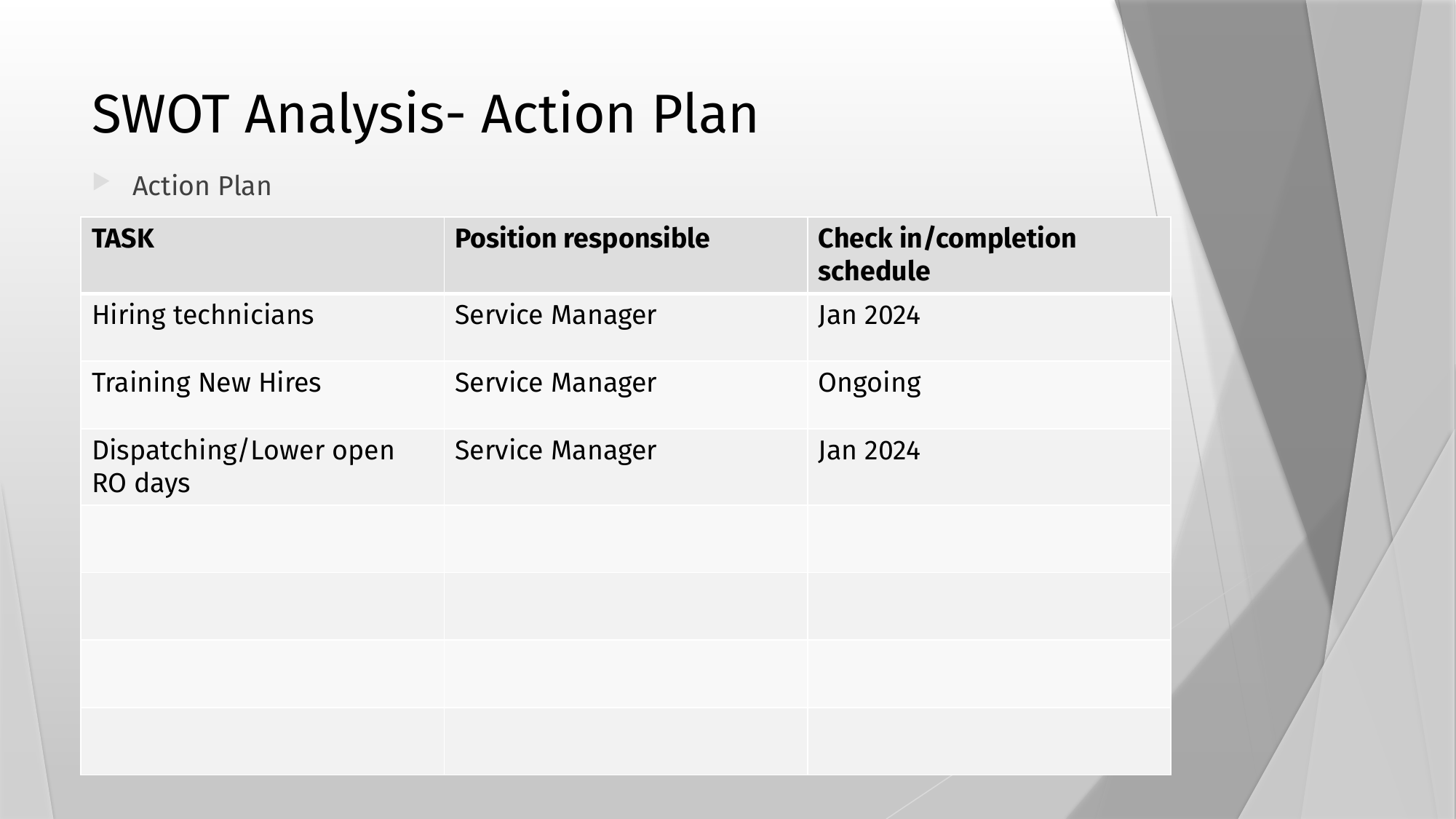

# SWOT Analysis- Action Plan
Action Plan

| TASK | Position responsible | Check in/completion schedule |
| --- | --- | --- |
| Hiring technicians | Service Manager | Jan 2024 |
| Training New Hires | Service Manager | Ongoing |
| Dispatching/Lower open RO days | Service Manager | Jan 2024 |
|  |  |  |
|  |  |  |
|  |  |  |
|  |  |  |